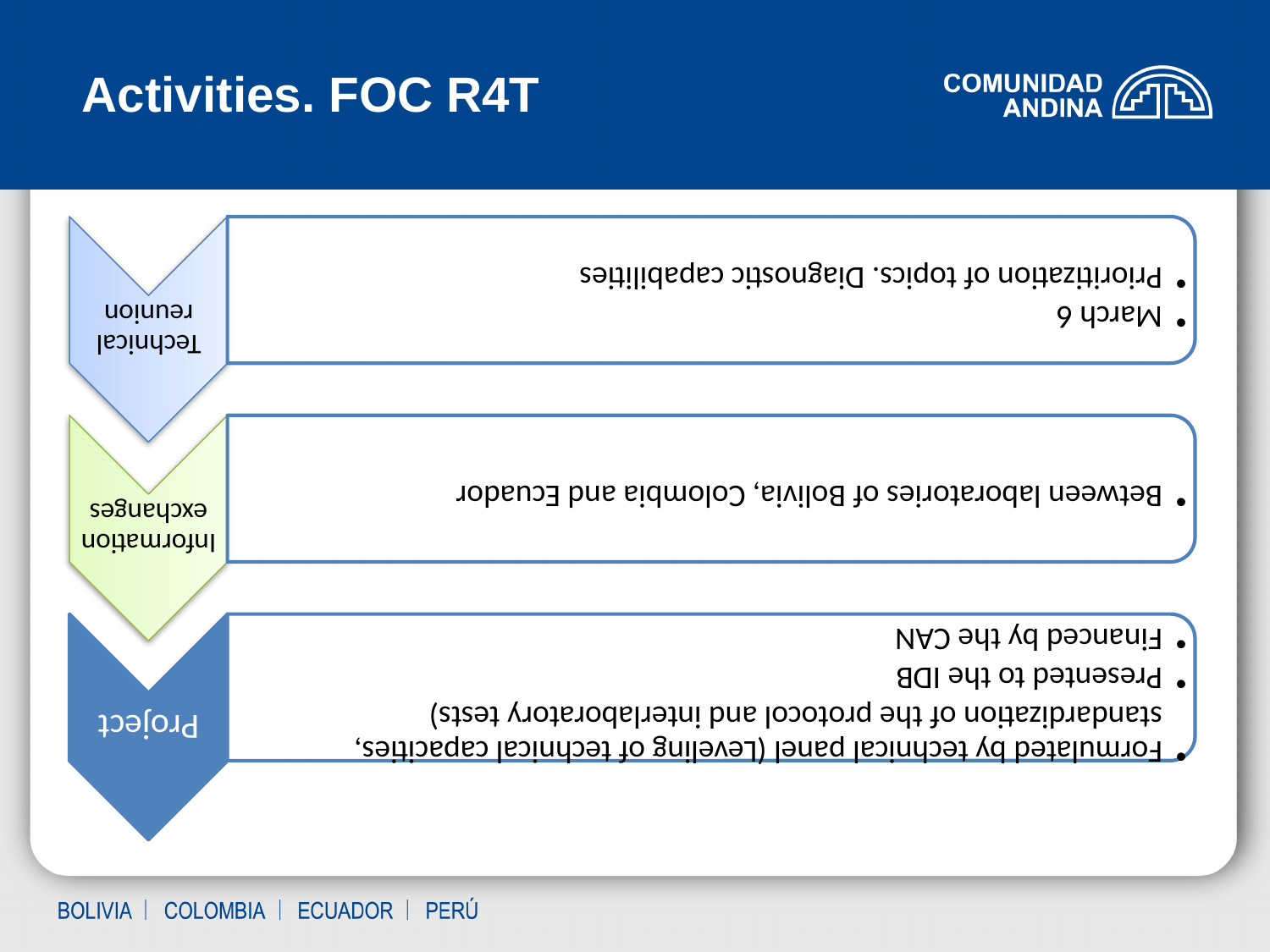

Activities. FOC R4T
Technical reunion
March 6
Prioritization of topics. Diagnostic capabilities
Information exchanges
Between laboratories of Bolivia, Colombia and Ecuador
Project
Formulated by technical panel (Leveling of technical capacities, standardization of the protocol and interlaboratory tests)
Presented to the IDB
Financed by the CAN